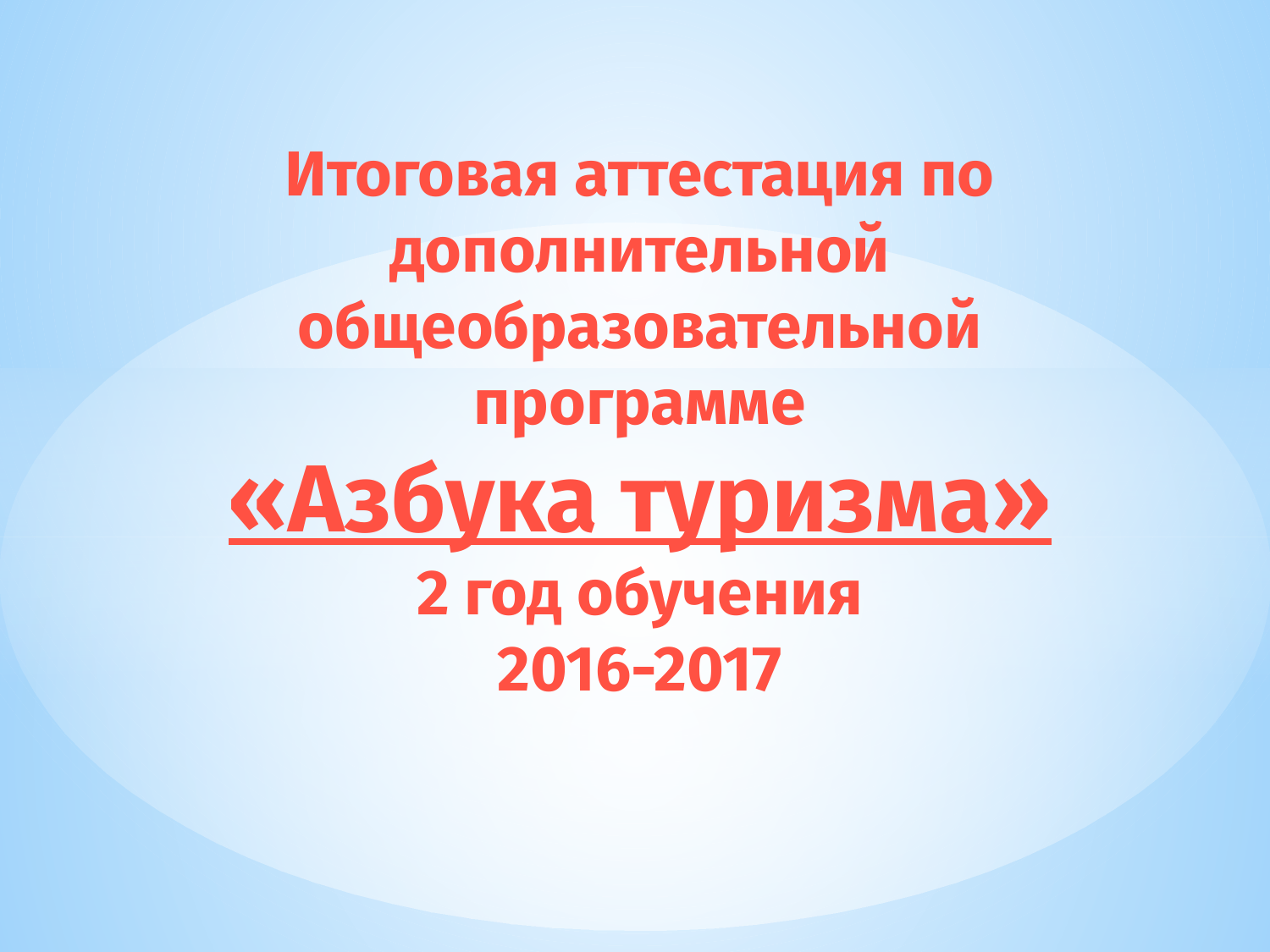

Итоговая аттестация по дополнительной общеобразовательной программе
«Азбука туризма»
2 год обучения
2016-2017